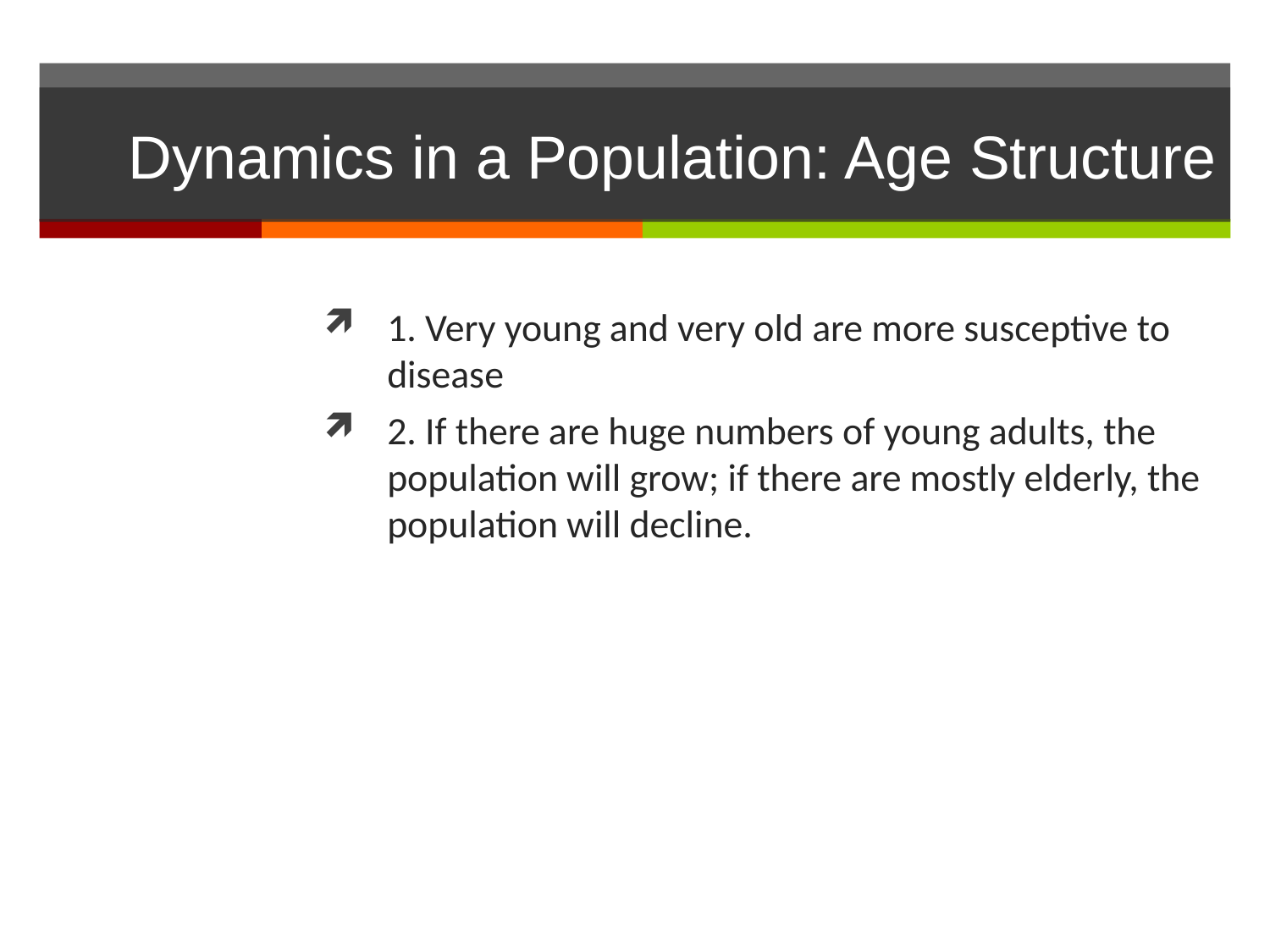

# Dynamics in a Population: Age Structure
1. Very young and very old are more susceptive to disease
2. If there are huge numbers of young adults, the population will grow; if there are mostly elderly, the population will decline.